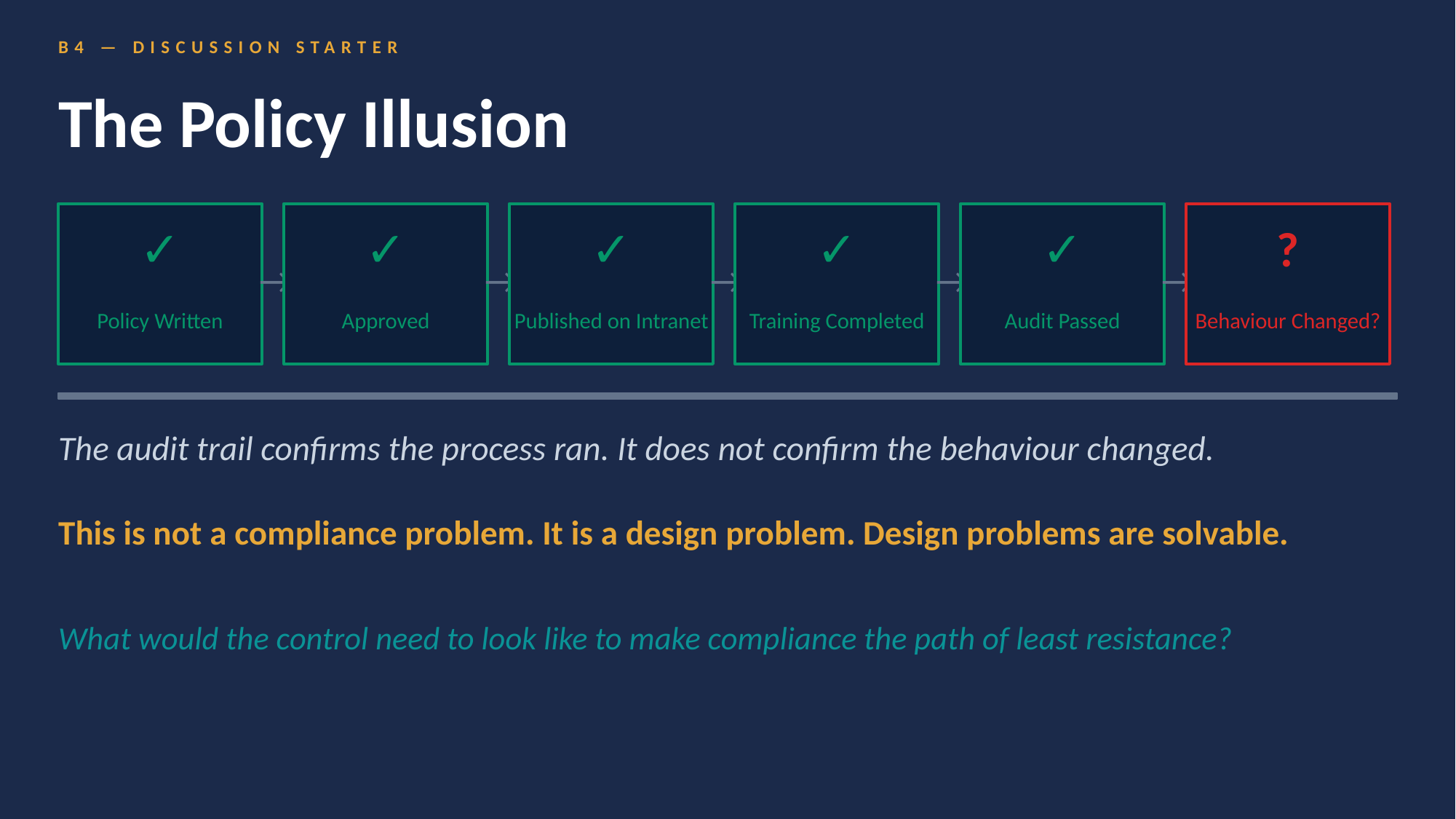

B4 — DISCUSSION STARTER
The Policy Illusion

✓
✓
✓
✓
✓
?
→
→
→
→
→
Policy Written
Approved
Published on Intranet
Training Completed
Audit Passed
Behaviour Changed?

The audit trail confirms the process ran. It does not confirm the behaviour changed.
This is not a compliance problem. It is a design problem. Design problems are solvable.
What would the control need to look like to make compliance the path of least resistance?